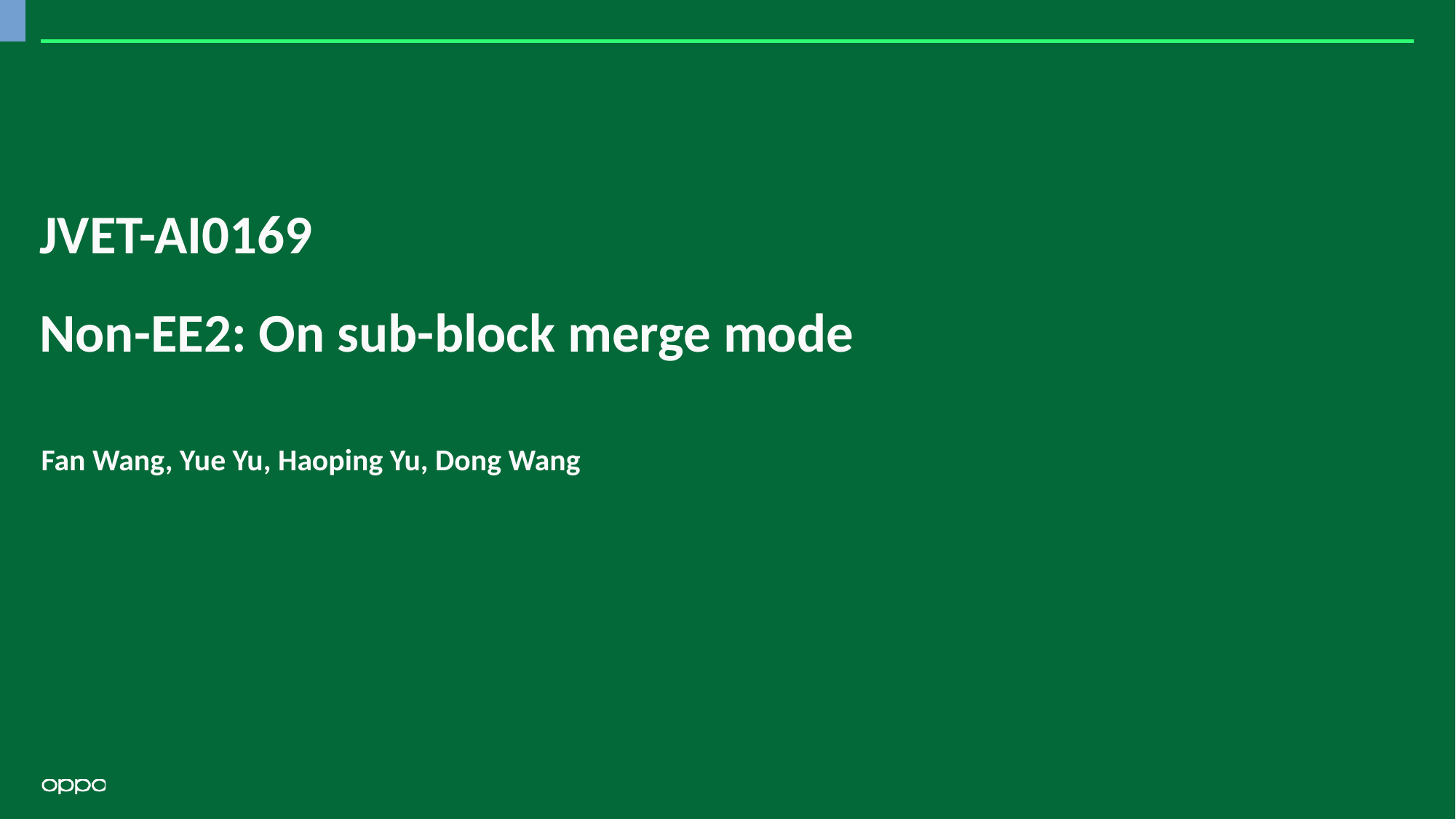

# JVET-AI0169 Non-EE2: On sub-block merge mode
Fan Wang, Yue Yu, Haoping Yu, Dong Wang